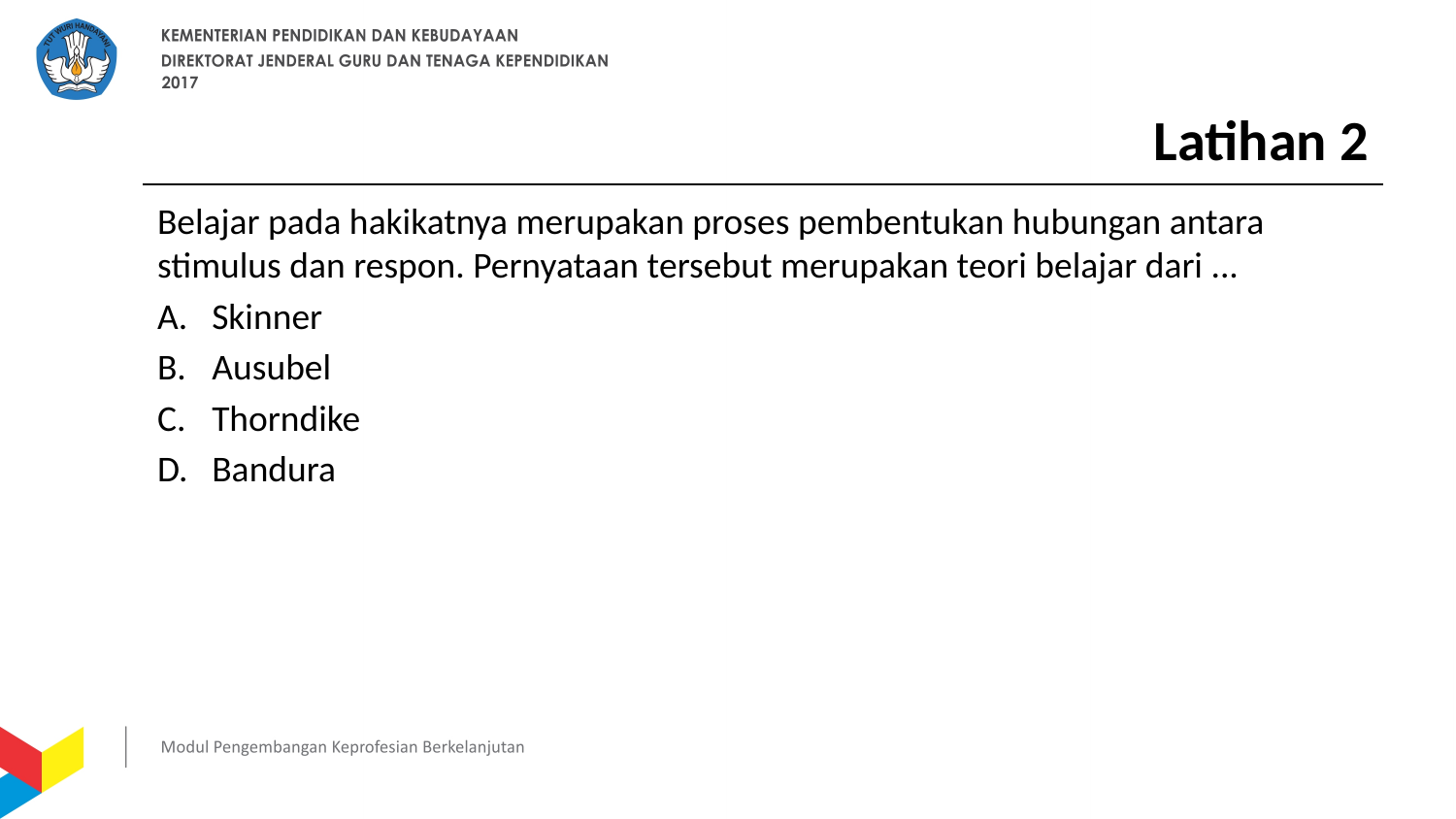

# Latihan 2
Belajar pada hakikatnya merupakan proses pembentukan hubungan antara stimulus dan respon. Pernyataan tersebut merupakan teori belajar dari ...
Skinner
Ausubel
Thorndike
Bandura